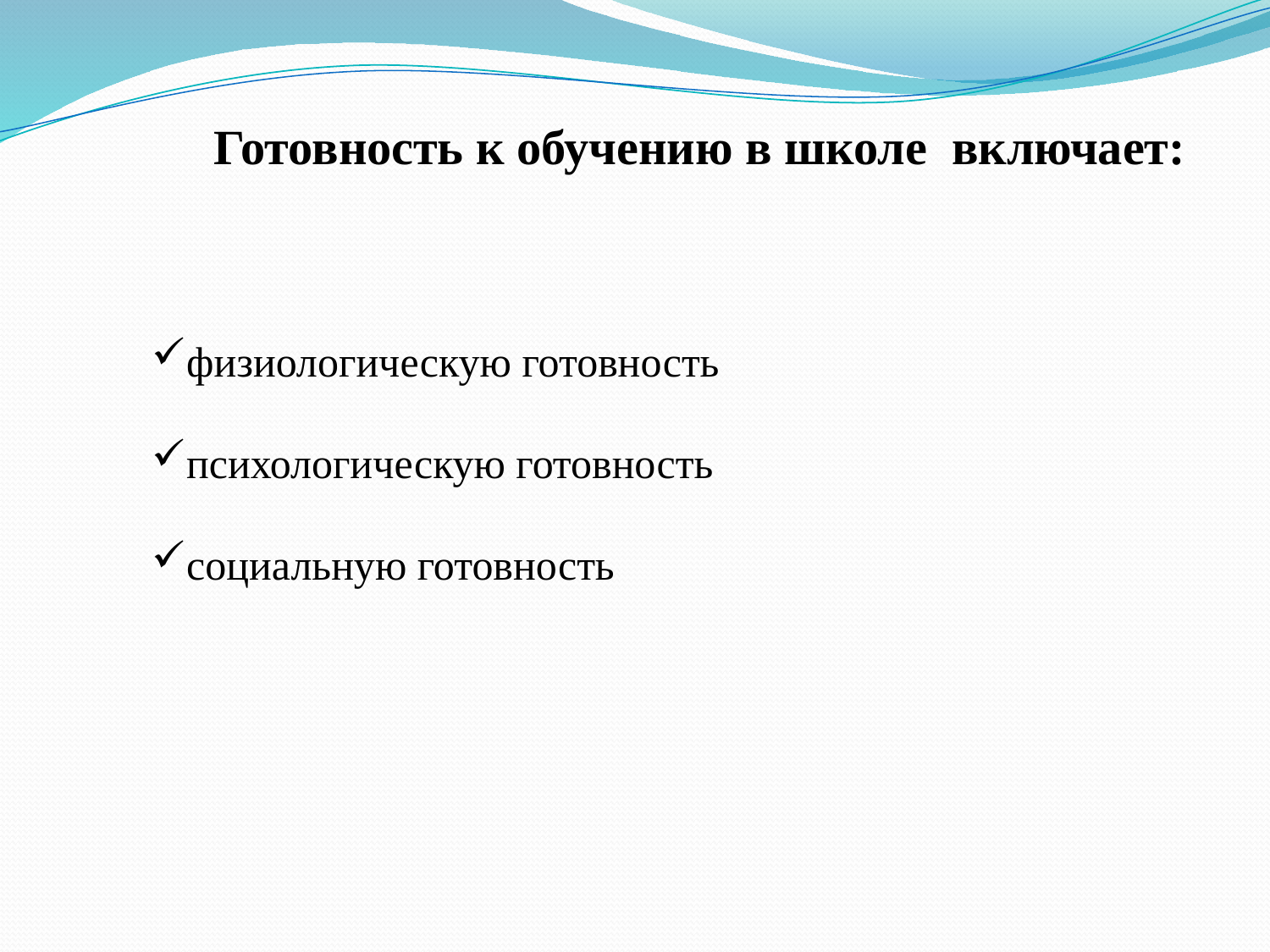

Готовность к обучению в школе  включает:
физиологическую готовность
психологическую готовность
социальную готовность